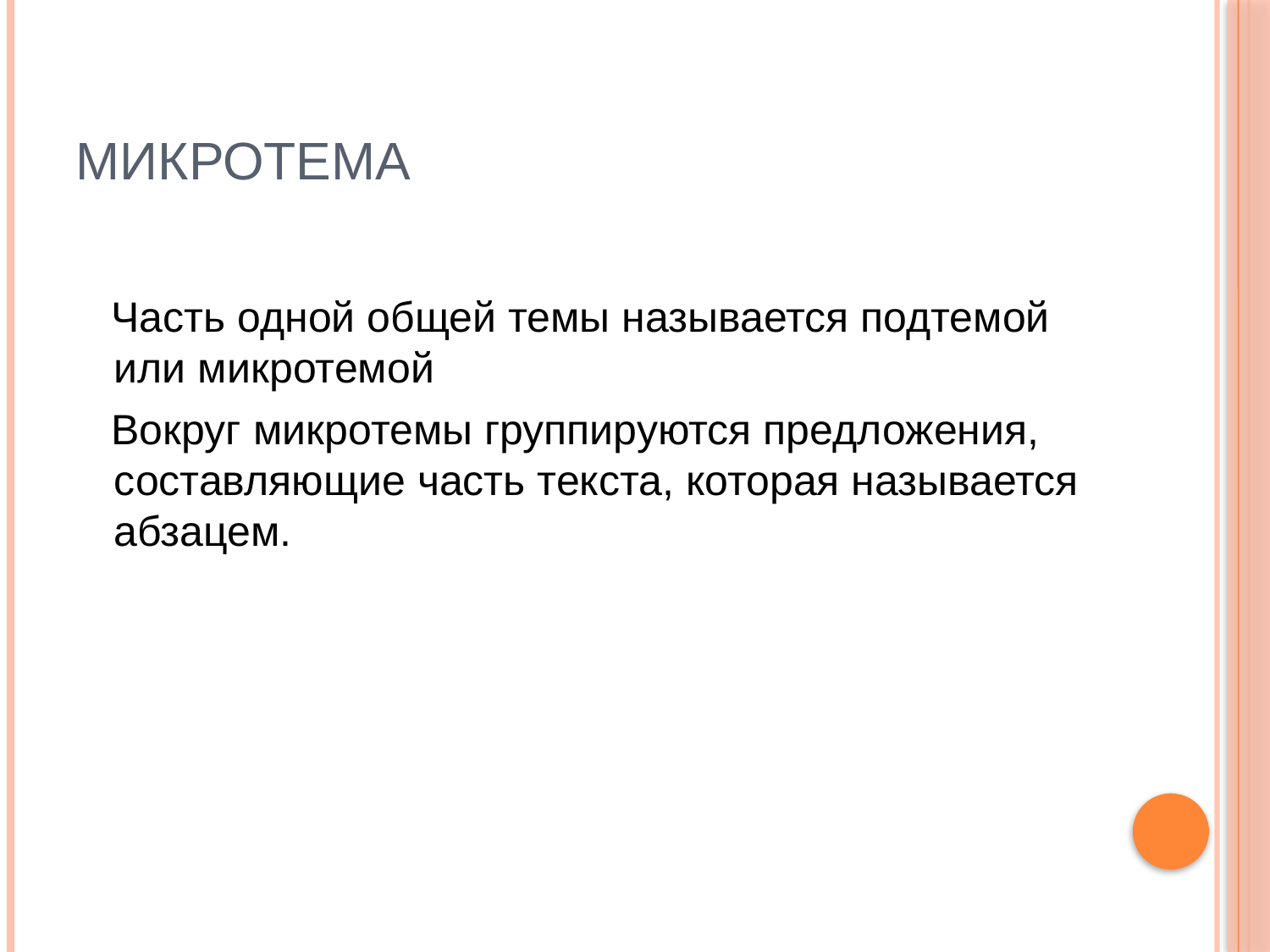

# Микротема

   Часть одной общей темы называется подтемой или микротемой
   Вокруг микротемы группируются предложения, составляющие часть текста, которая называется абзацем.